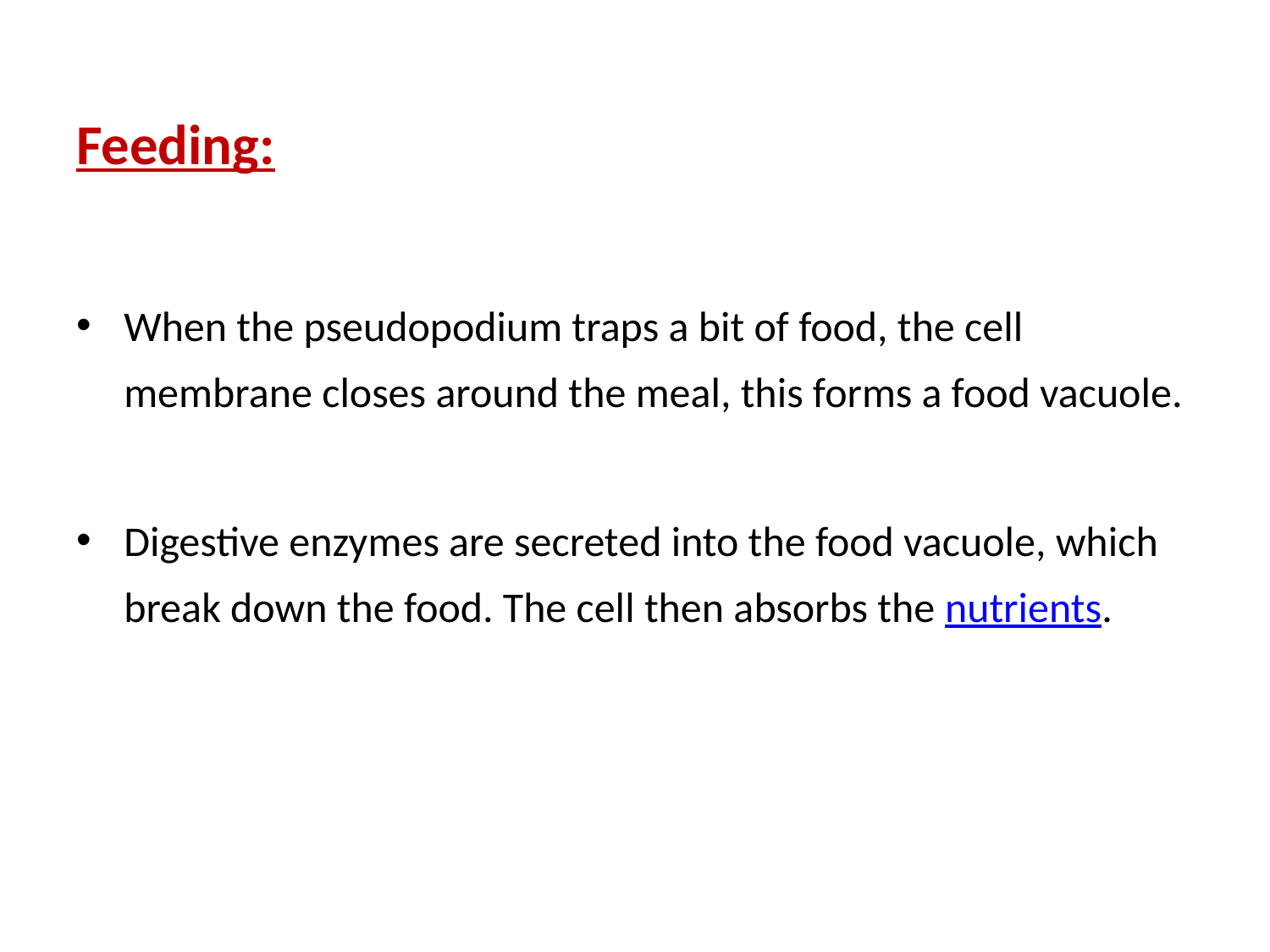

Feeding:

When the pseudopodium traps a bit of food, the cell membrane closes around the meal, this forms a food vacuole.

Digestive enzymes are secreted into the food vacuole, which break down the food. The cell then absorbs the nutrients.